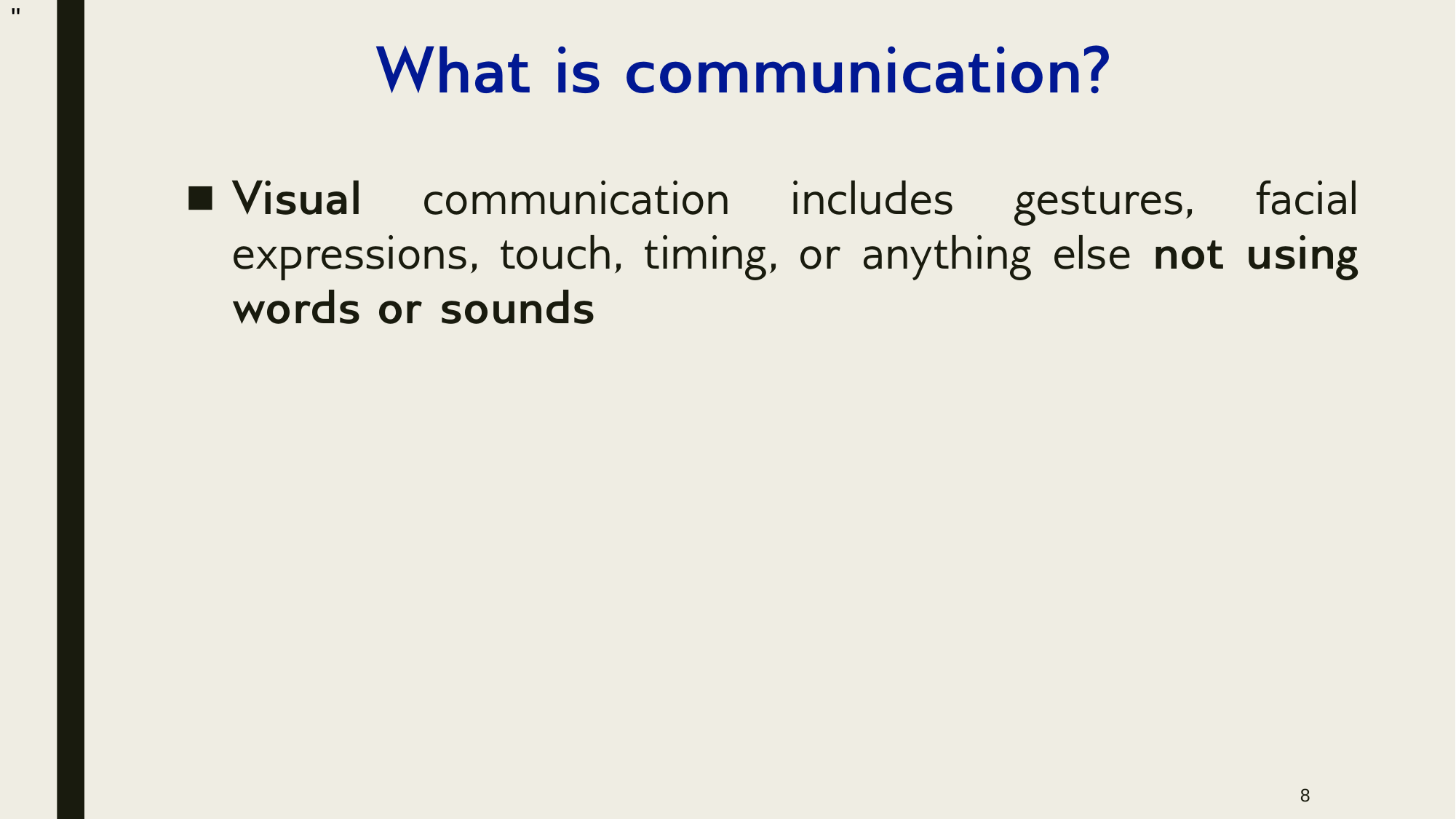

.
"
# What is communication?

Visual communication includes gestures, facial expressions, touch, timing, or anything else not using words or sounds
8